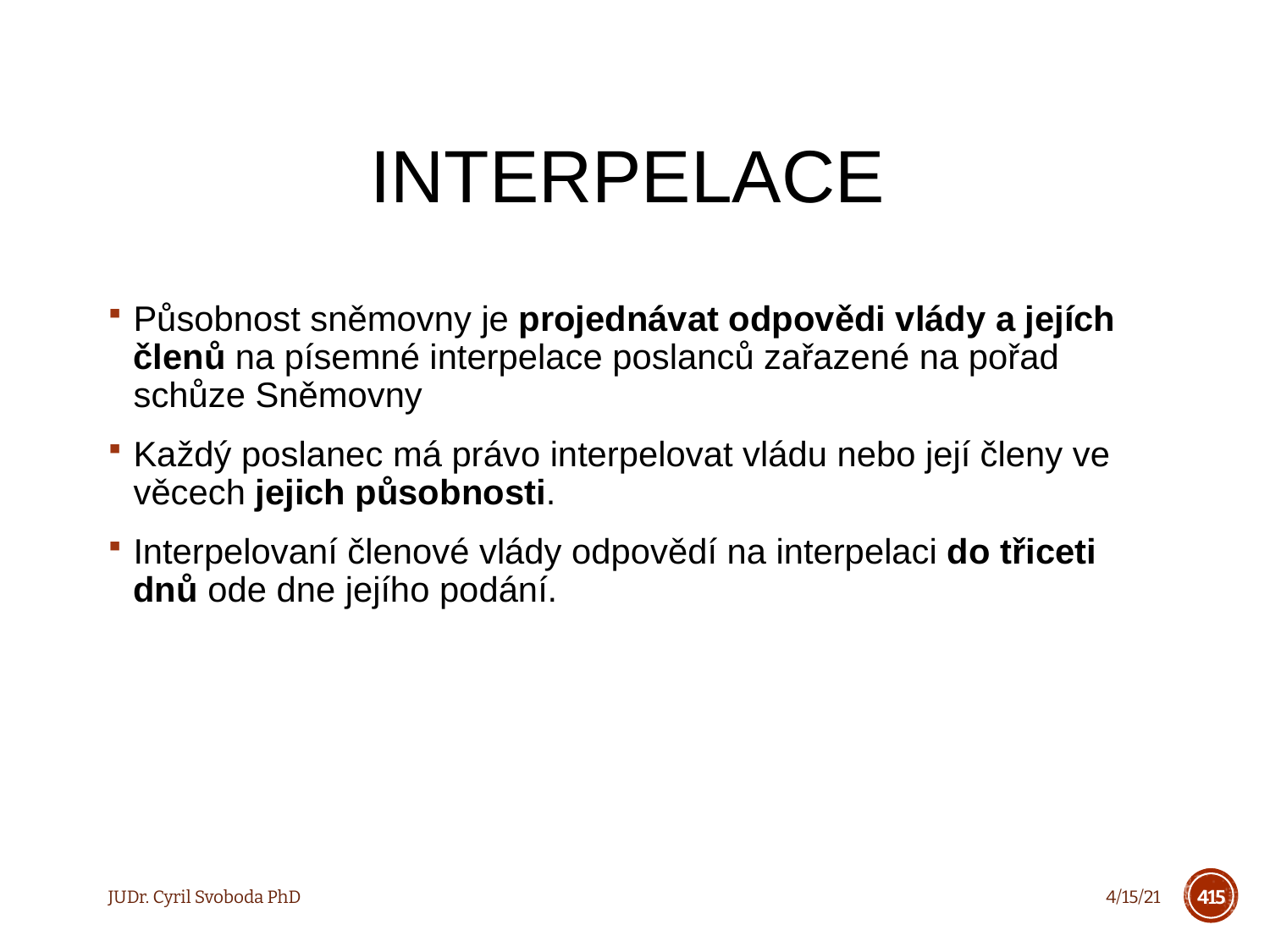

# Interpelace
Působnost sněmovny je projednávat odpovědi vlády a jejích členů na písemné interpelace poslanců zařazené na pořad schůze Sněmovny
Každý poslanec má právo interpelovat vládu nebo její členy ve věcech jejich působnosti.
Interpelovaní členové vlády odpovědí na interpelaci do třiceti dnů ode dne jejího podání.
JUDr. Cyril Svoboda PhD
4/15/21
415